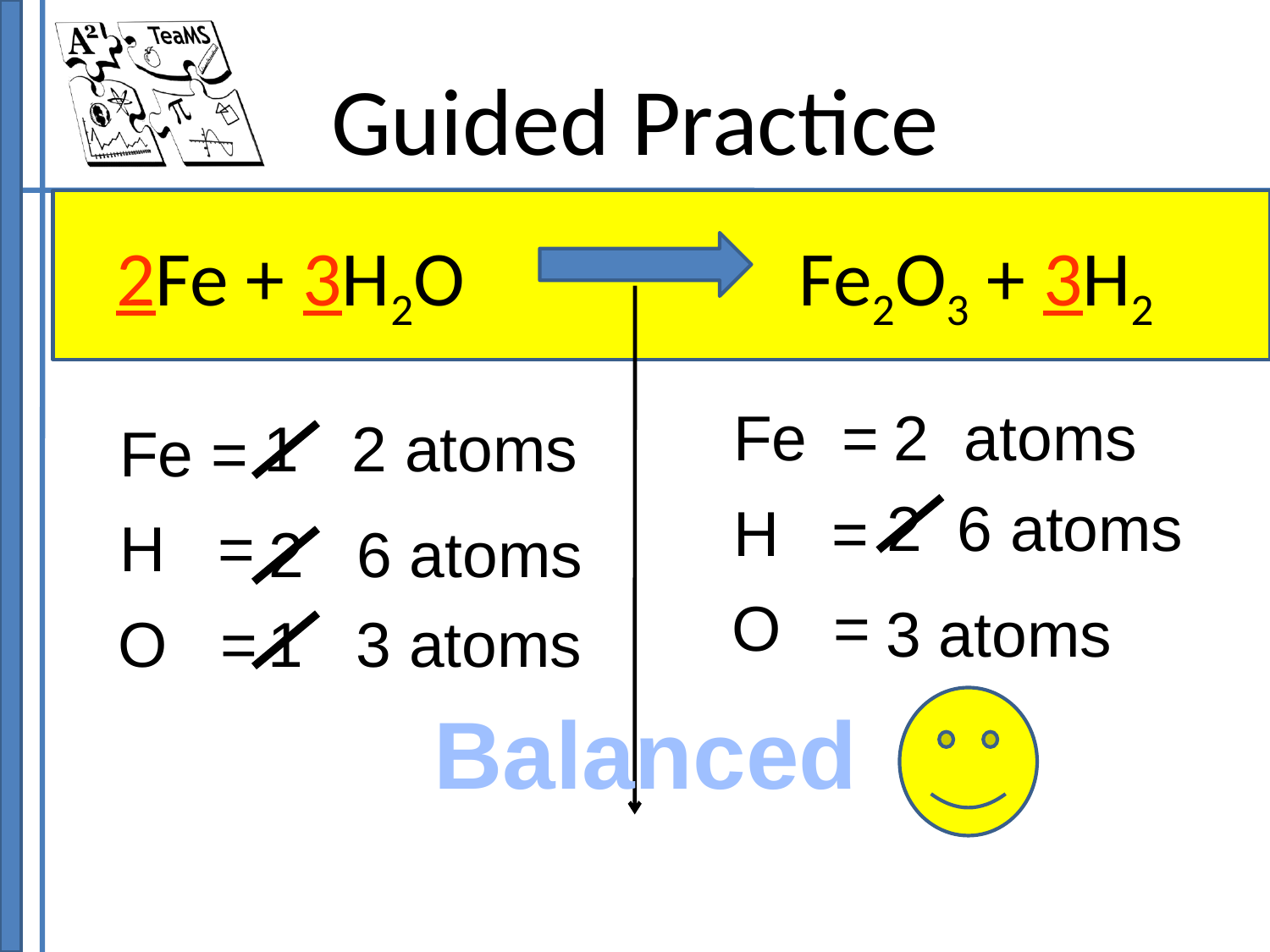

# Guided Practice

2Fe + 3H2O			Fe2O3 + 3H2

Fe  =
 2  atoms
1   2 atoms
Fe =
2  6 atoms
H   =
H   =
2   6 atoms
O   =
3 atoms
O   =
1   3 atoms
Balanced